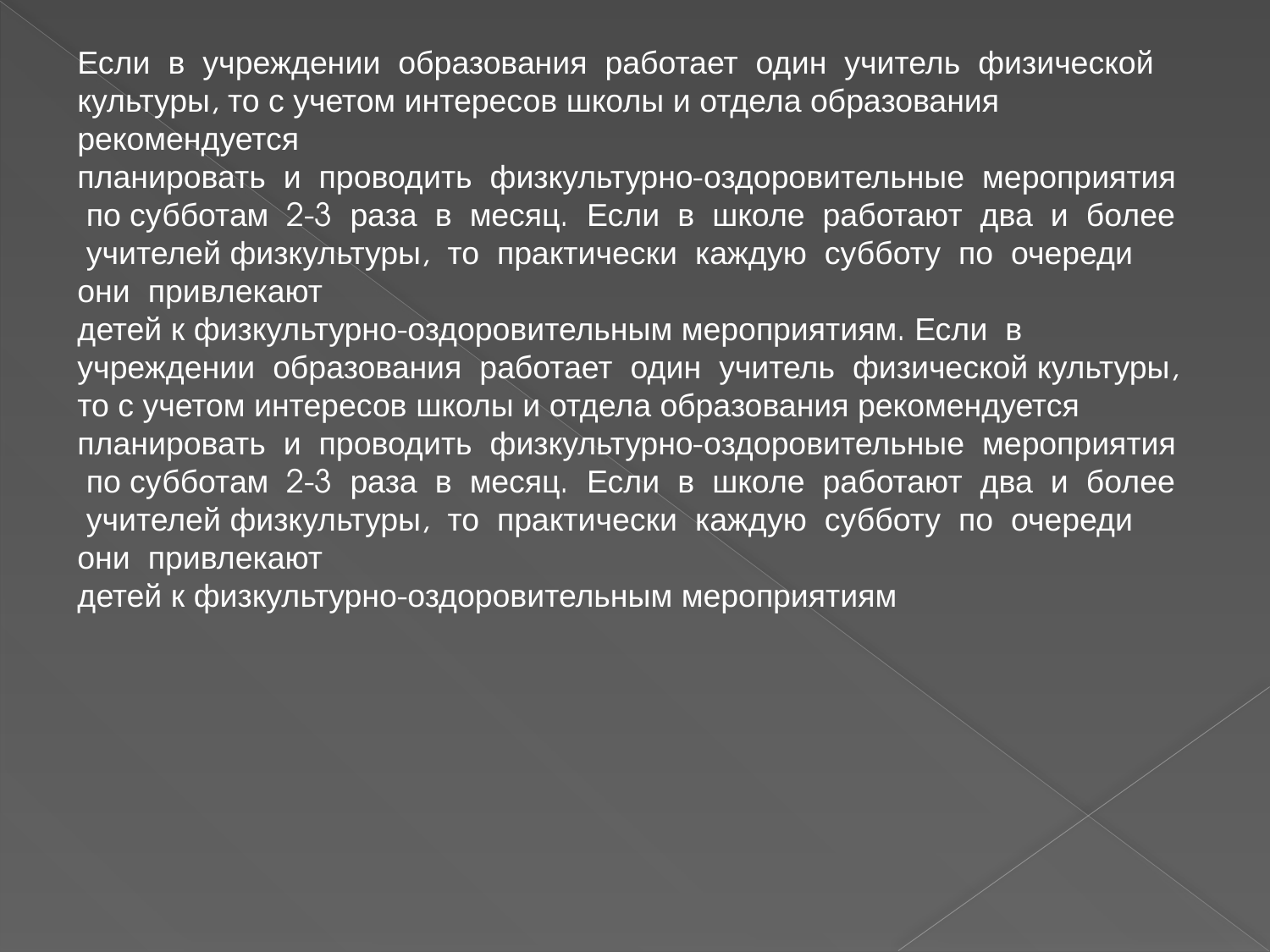

Если  в  учреждении  образования  работает  один  учитель  физической культуры, то с учетом интересов школы и отдела образования рекомендуется
планировать  и  проводить  физкультурно-оздоровительные  мероприятия  по субботам  2-3  раза  в  месяц.  Если  в  школе  работают  два  и  более  учителей физкультуры,  то  практически  каждую  субботу  по  очереди  они  привлекают
детей к физкультурно-оздоровительным мероприятиям. Если  в  учреждении  образования  работает  один  учитель  физической культуры, то с учетом интересов школы и отдела образования рекомендуется
планировать  и  проводить  физкультурно-оздоровительные  мероприятия  по субботам  2-3  раза  в  месяц.  Если  в  школе  работают  два  и  более  учителей физкультуры,  то  практически  каждую  субботу  по  очереди  они  привлекают
детей к физкультурно-оздоровительным мероприятиям